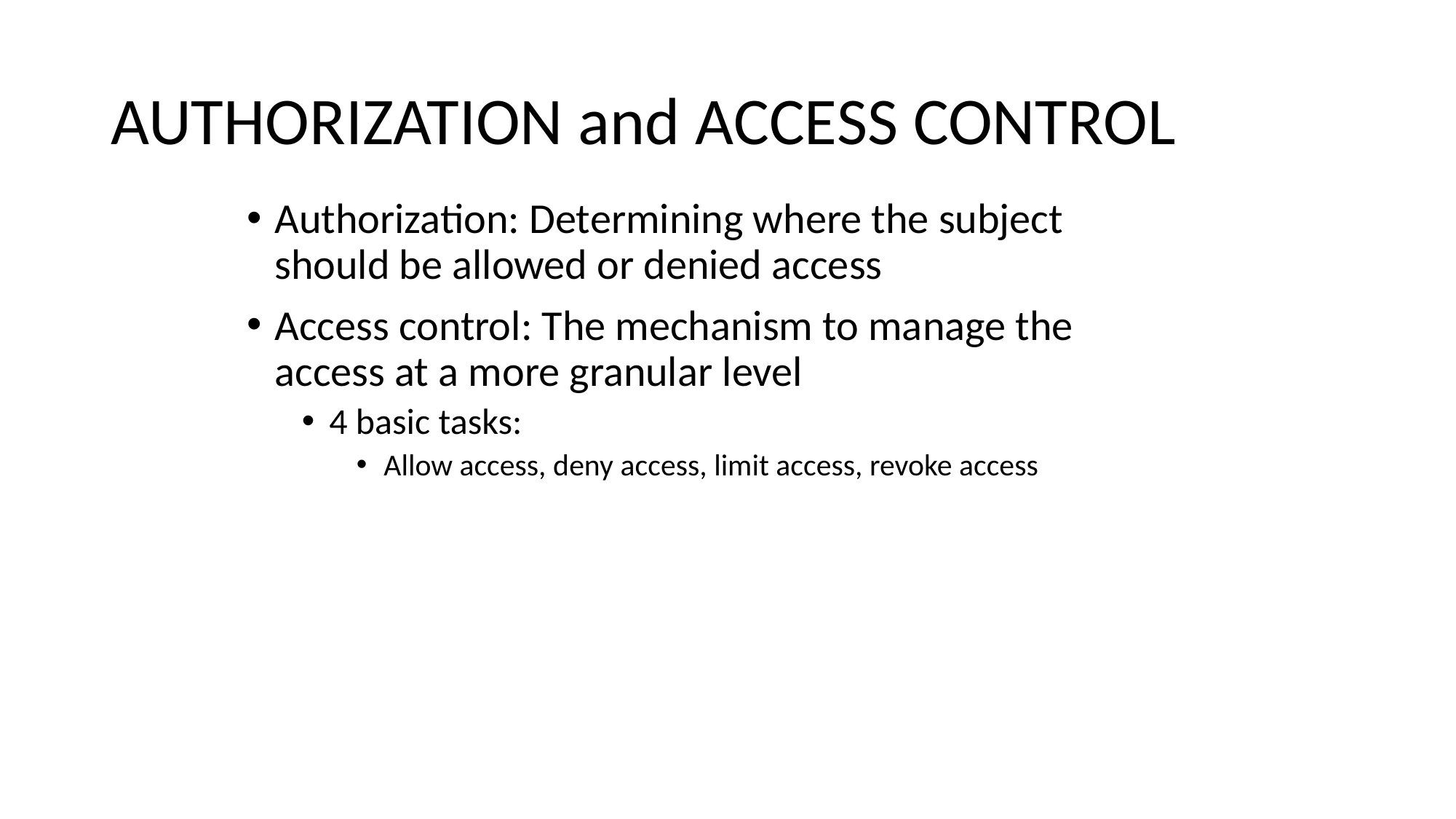

# AUTHORIZATION and ACCESS CONTROL
Authorization: Determining where the subject should be allowed or denied access
Access control: The mechanism to manage the access at a more granular level
4 basic tasks:
Allow access, deny access, limit access, revoke access